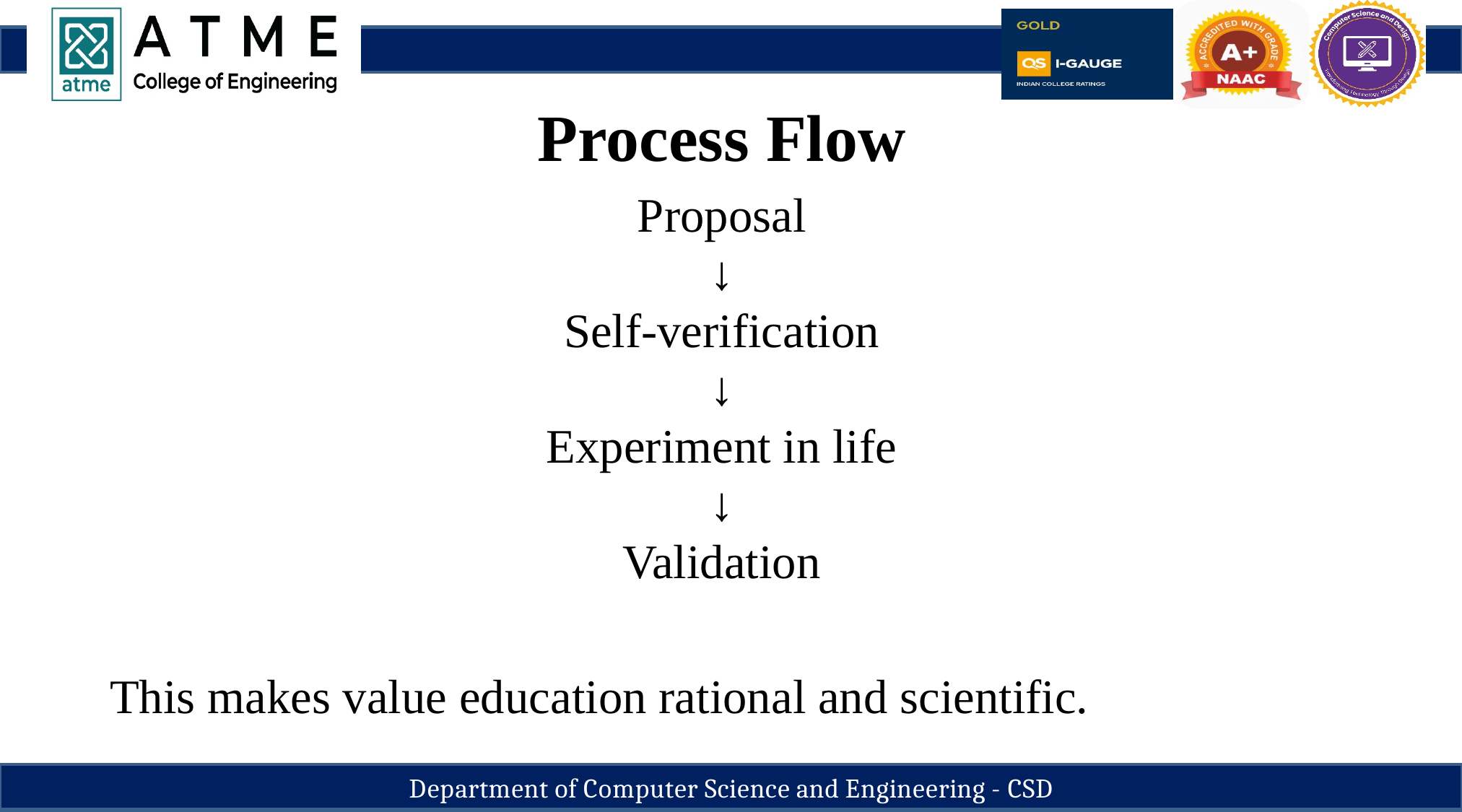

18
Process Flow
Proposal
↓
Self-verification
↓
Experiment in life
↓
Validation

This makes value education rational and scientific.
Department of Computer Science and Engineering - CSD